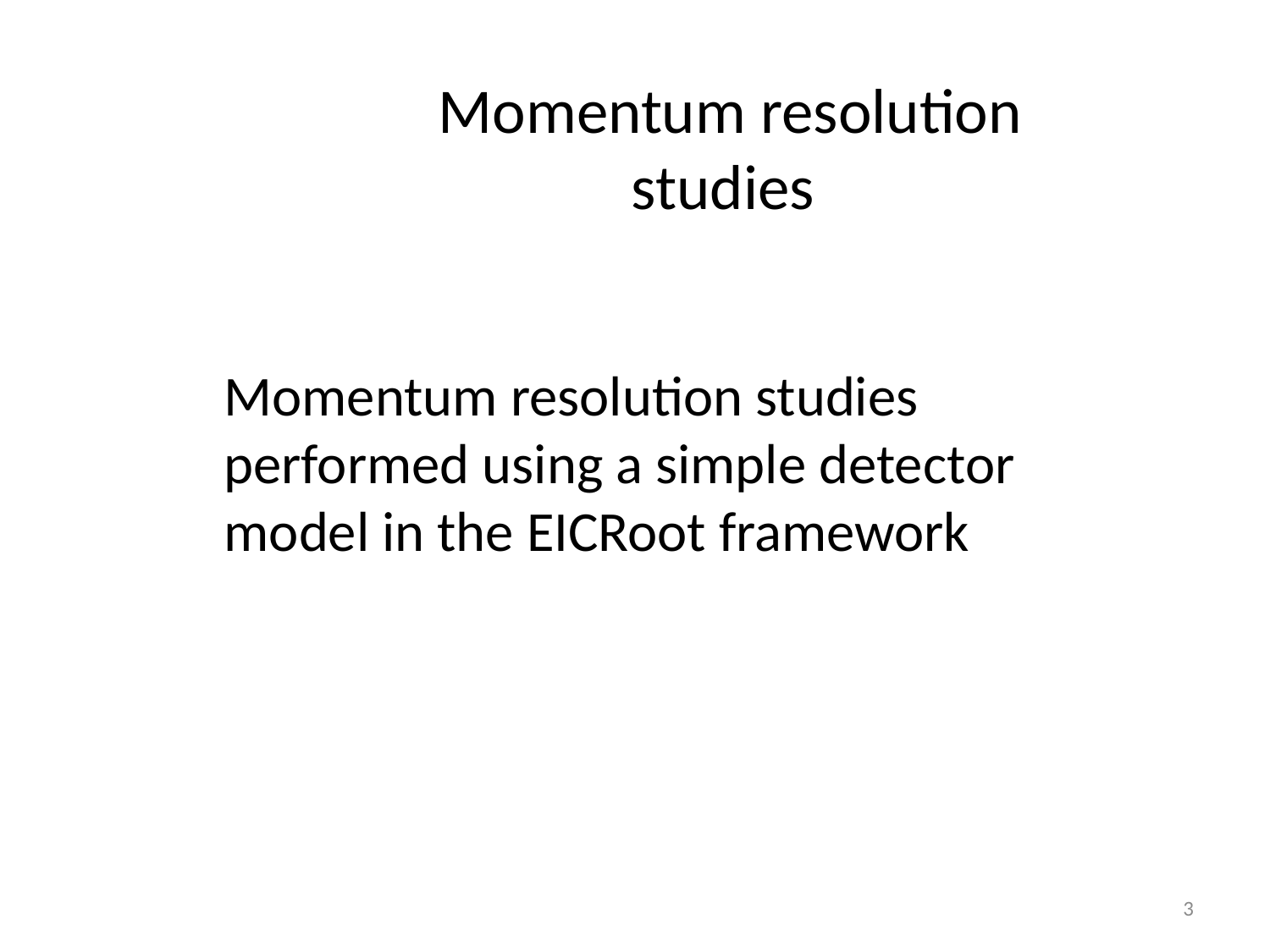

Momentum resolution studies
Momentum resolution studies performed using a simple detector model in the EICRoot framework
3